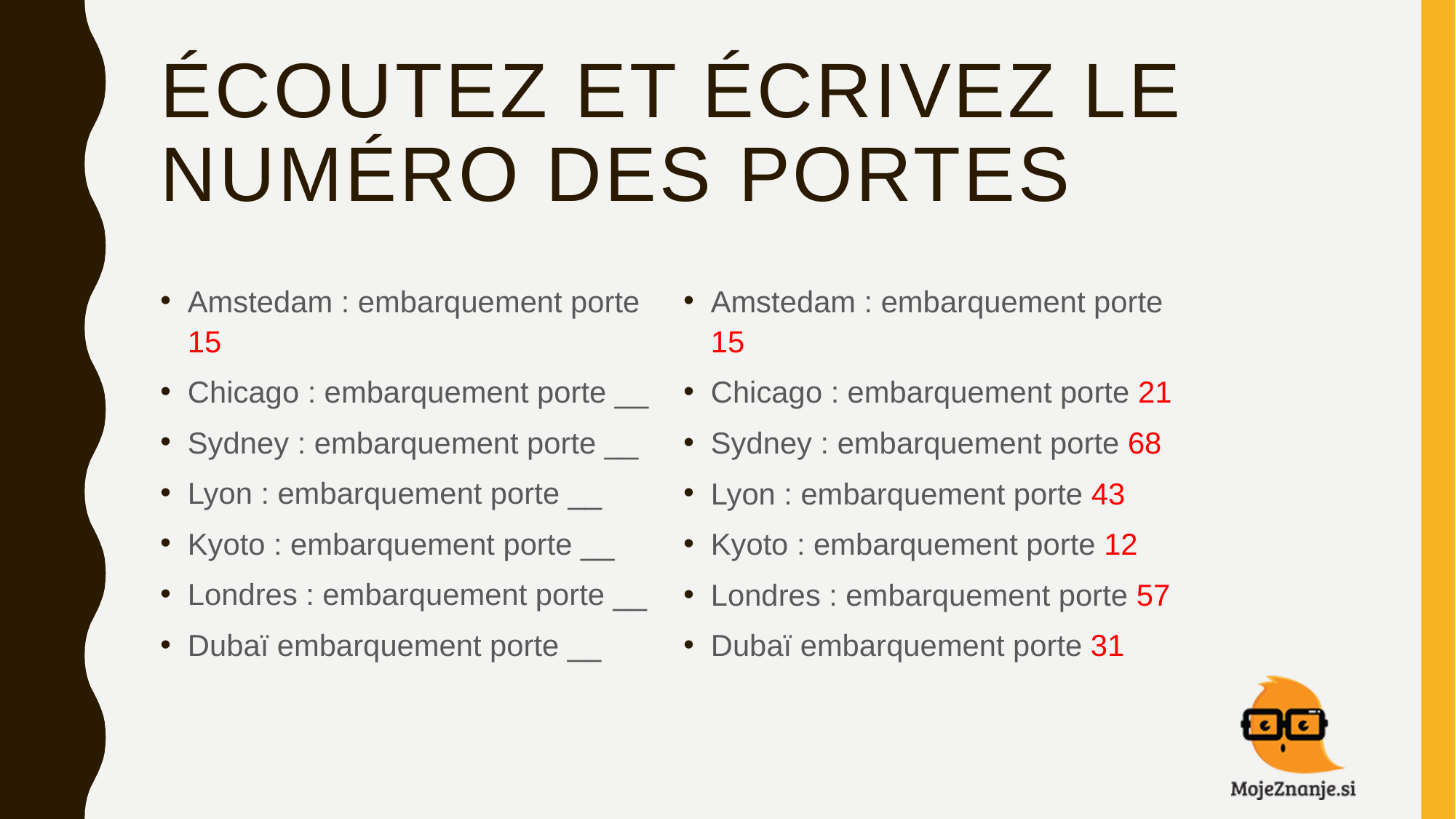

# Écoutez et écrivez le numéro des portes
Amstedam : embarquement porte 15
Chicago : embarquement porte __
Sydney : embarquement porte __
Lyon : embarquement porte __
Kyoto : embarquement porte __
Londres : embarquement porte __
Dubaï embarquement porte __
Amstedam : embarquement porte 15
Chicago : embarquement porte 21
Sydney : embarquement porte 68
Lyon : embarquement porte 43
Kyoto : embarquement porte 12
Londres : embarquement porte 57
Dubaï embarquement porte 31